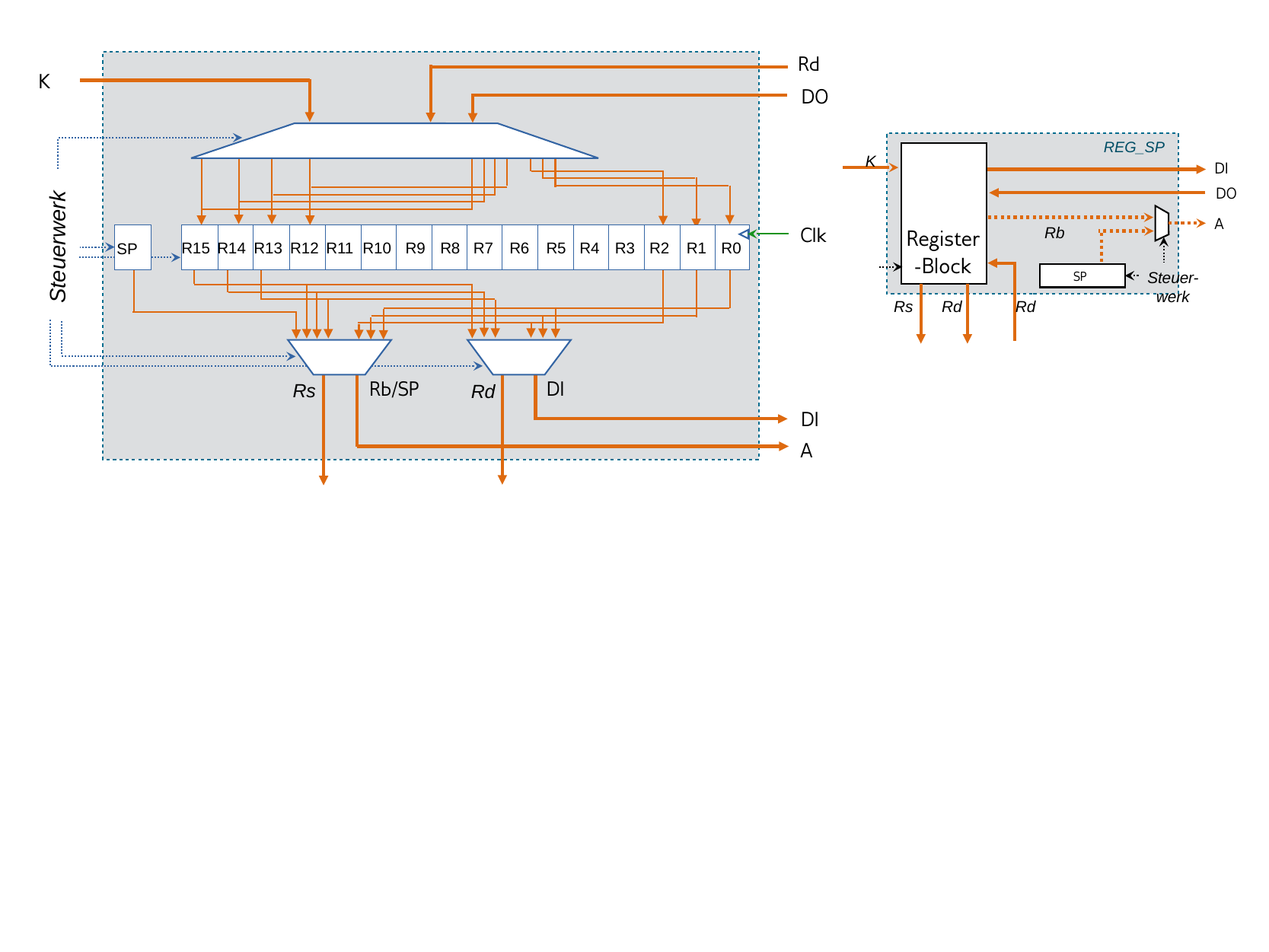

Rd

K

DO

REG_SP

K
DI

DO

A

Rb
Register-Block

SP

Steuer-werk

Rs
Rd
Rd

Clk

Steuerwerk

R15
R14
R13
R12
R11
R9
R8
R7
R6
R5
R4
R3
R2
R1
R0
R10
SP

Rb/SP
DI
Rs

Rd

DI

A